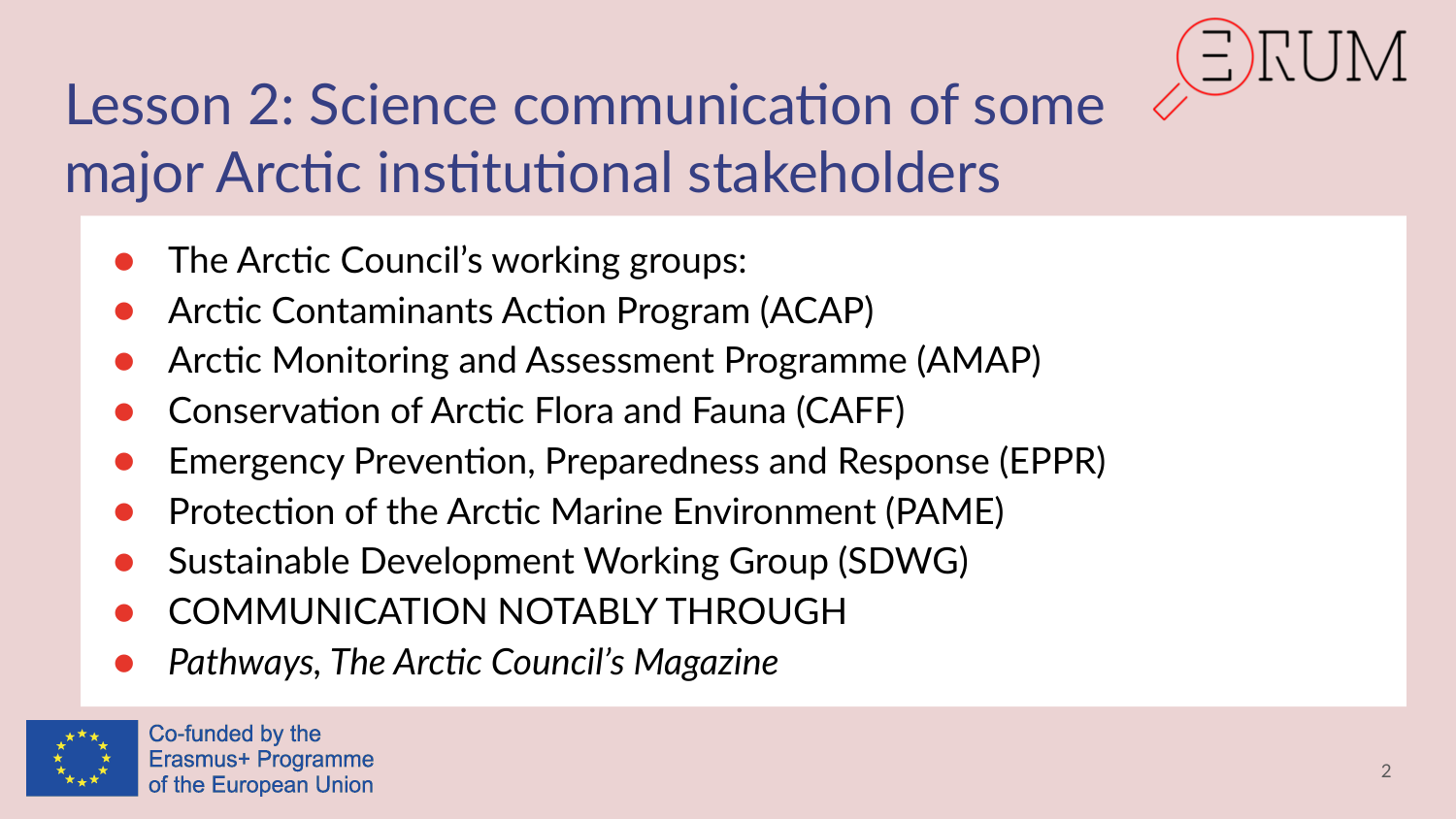

# Lesson 2: Science communication of some major Arctic institutional stakeholders
The Arctic Council’s working groups:
Arctic Contaminants Action Program (ACAP)
Arctic Monitoring and Assessment Programme (AMAP)
Conservation of Arctic Flora and Fauna (CAFF)
Emergency Prevention, Preparedness and Response (EPPR)
Protection of the Arctic Marine Environment (PAME)
Sustainable Development Working Group (SDWG)
COMMUNICATION NOTABLY THROUGH
Pathways, The Arctic Council’s Magazine
2